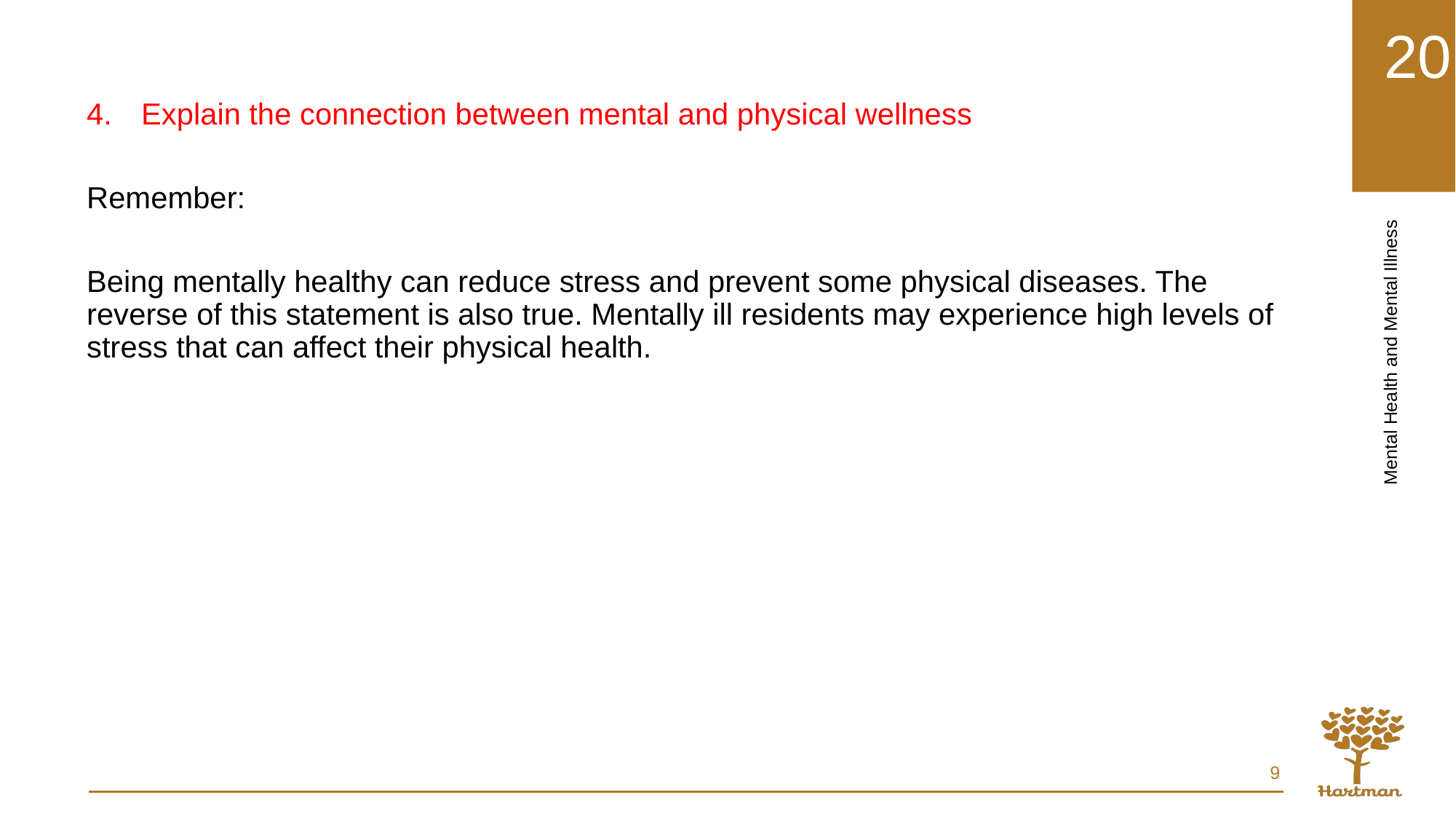

Explain the connection between mental and physical wellness

Remember:

Being mentally healthy can reduce stress and prevent some physical diseases. The reverse of this statement is also true. Mentally ill residents may experience high levels of stress that can affect their physical health.

9